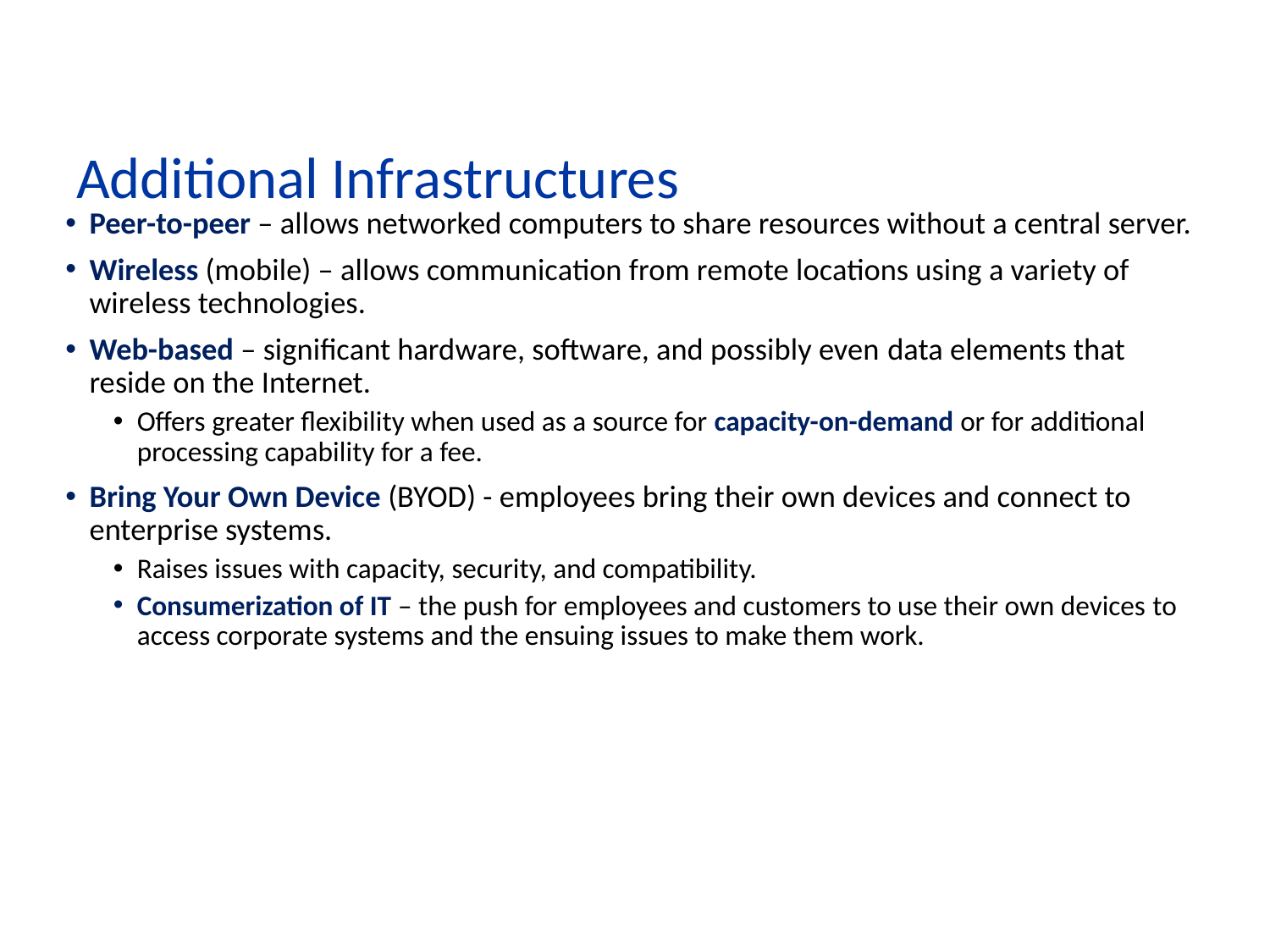

# Additional Infrastructures
Peer-to-peer – allows networked computers to share resources without a central server.
Wireless (mobile) – allows communication from remote locations using a variety of wireless technologies.
Web-based – significant hardware, software, and possibly even data elements that reside on the Internet.
Offers greater flexibility when used as a source for capacity-on-demand or for additional processing capability for a fee.
Bring Your Own Device (BYOD) - employees bring their own devices and connect to enterprise systems.
Raises issues with capacity, security, and compatibility.
Consumerization of IT – the push for employees and customers to use their own devices to access corporate systems and the ensuing issues to make them work.